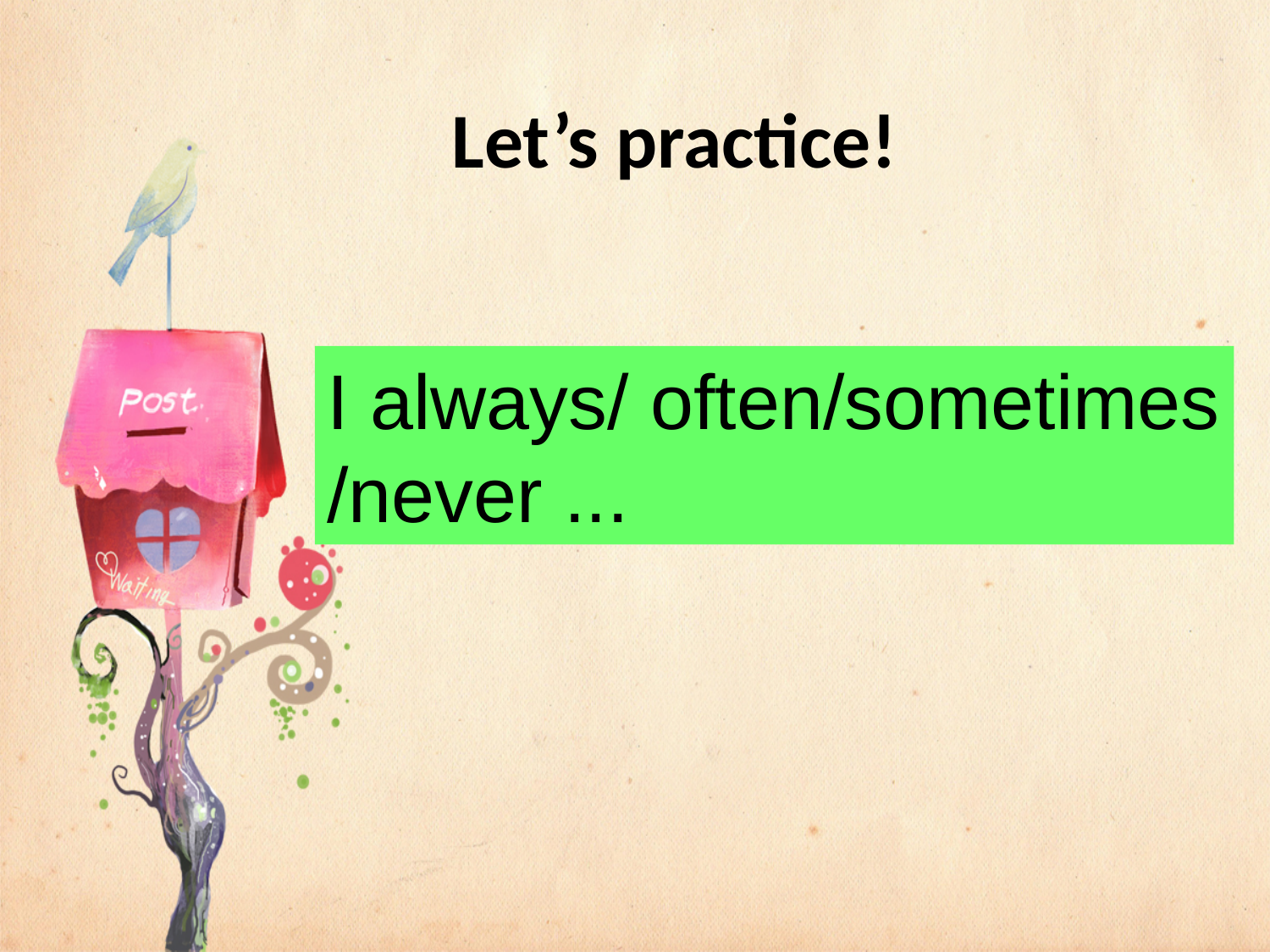

Let’s practice!
I always/ often/sometimes
/never ...